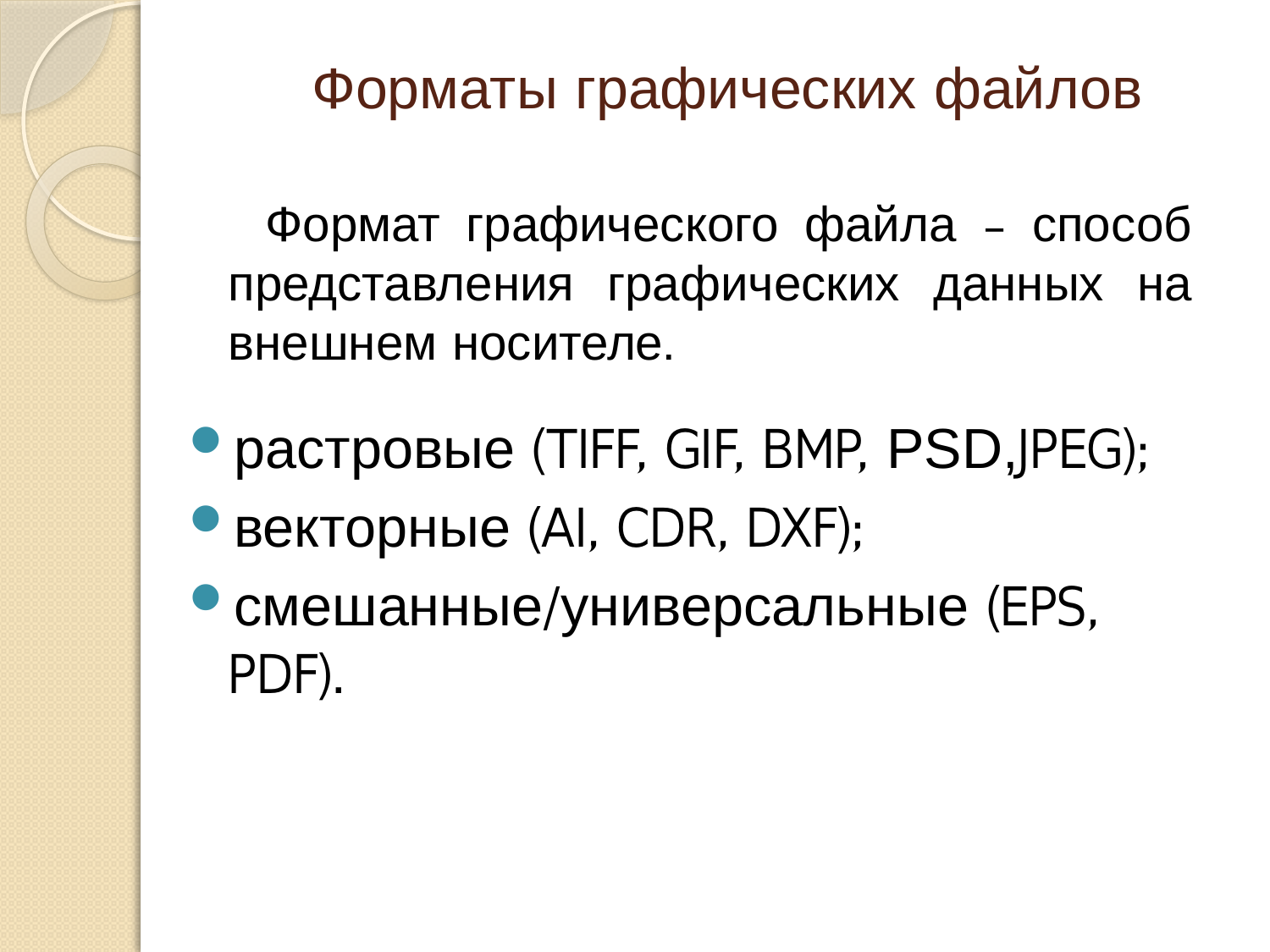

# Форматы графических файлов
   Формат графического файла – способ представления графических данных на внешнем носителе.
растровые (TIFF, GIF, BMP, PSD,JPEG);
векторные (AI, CDR, DXF);
смешанные/универсальные (EPS, PDF).